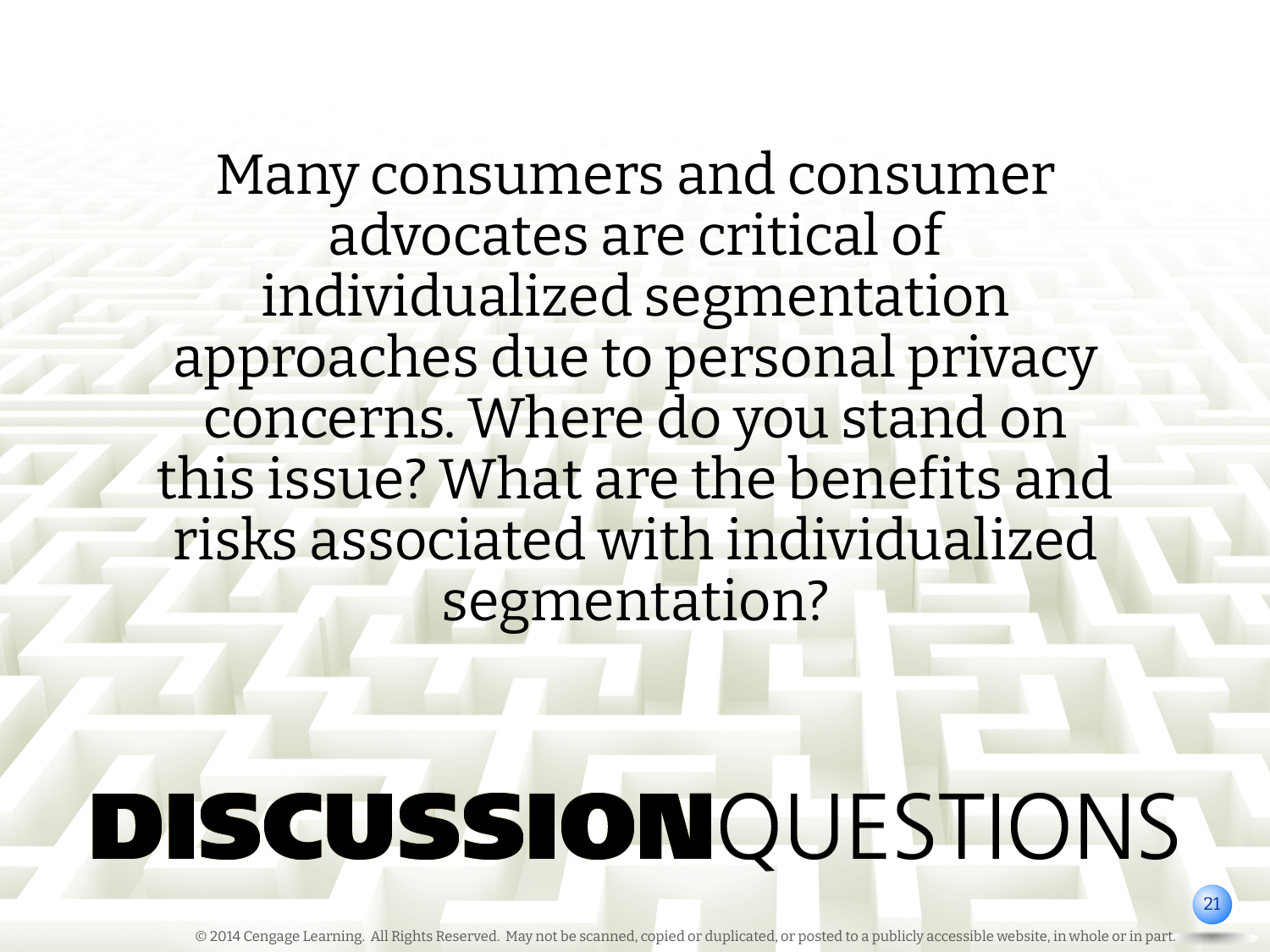

Many consumers and consumer advocates are critical of individualized segmentation approaches due to personal privacy concerns. Where do you stand on this issue? What are the benefits and risks associated with individualized segmentation?
21